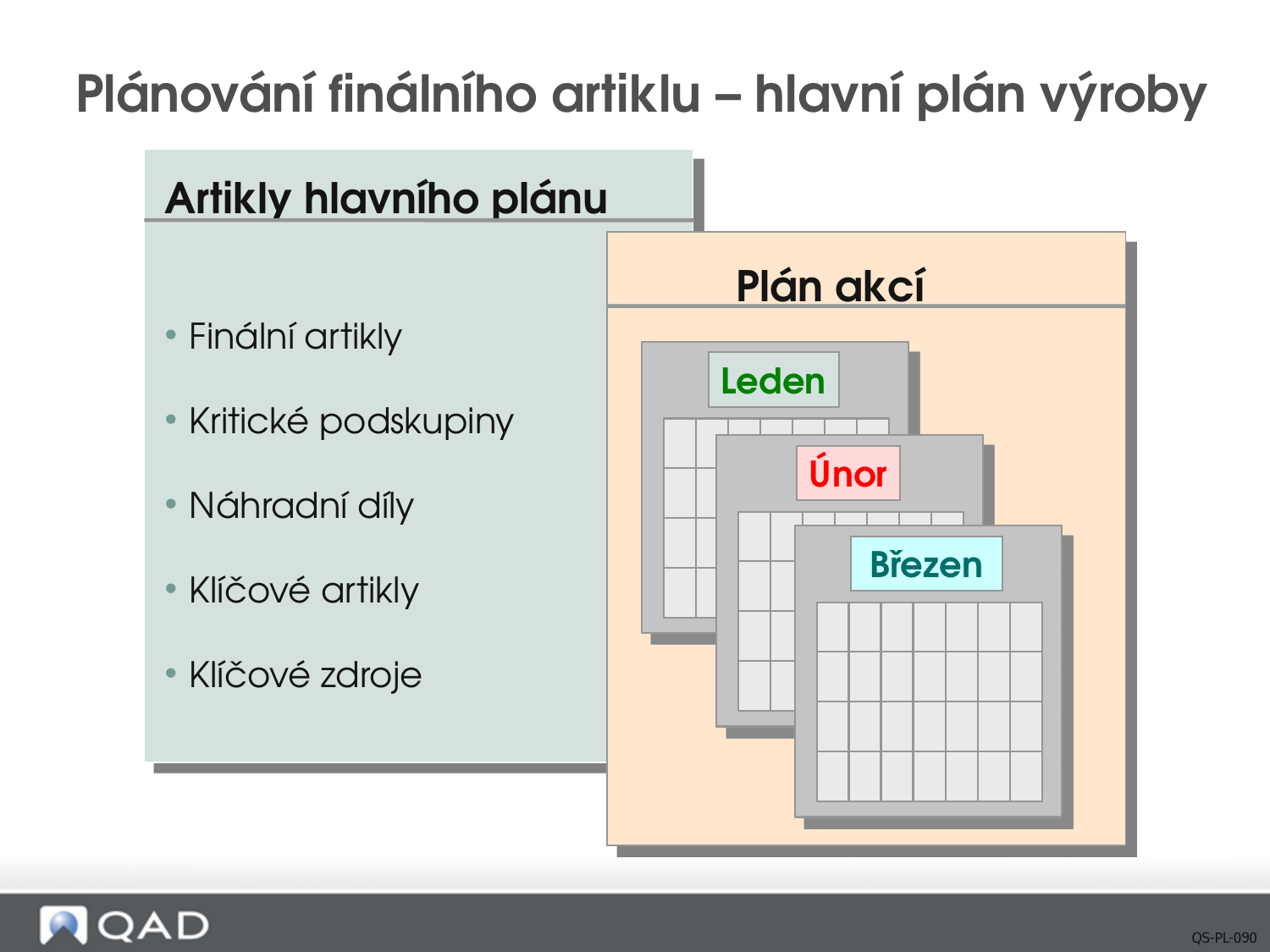

# Plánování finálního artiklu – hlavní plán výroby

Artikly hlavního plánu

Finální artikly
Kritické podskupiny
Náhradní díly
Klíčové artikly
Klíčové zdroje

Plán akcí

Leden

Únor

Březen

QS-PL-090